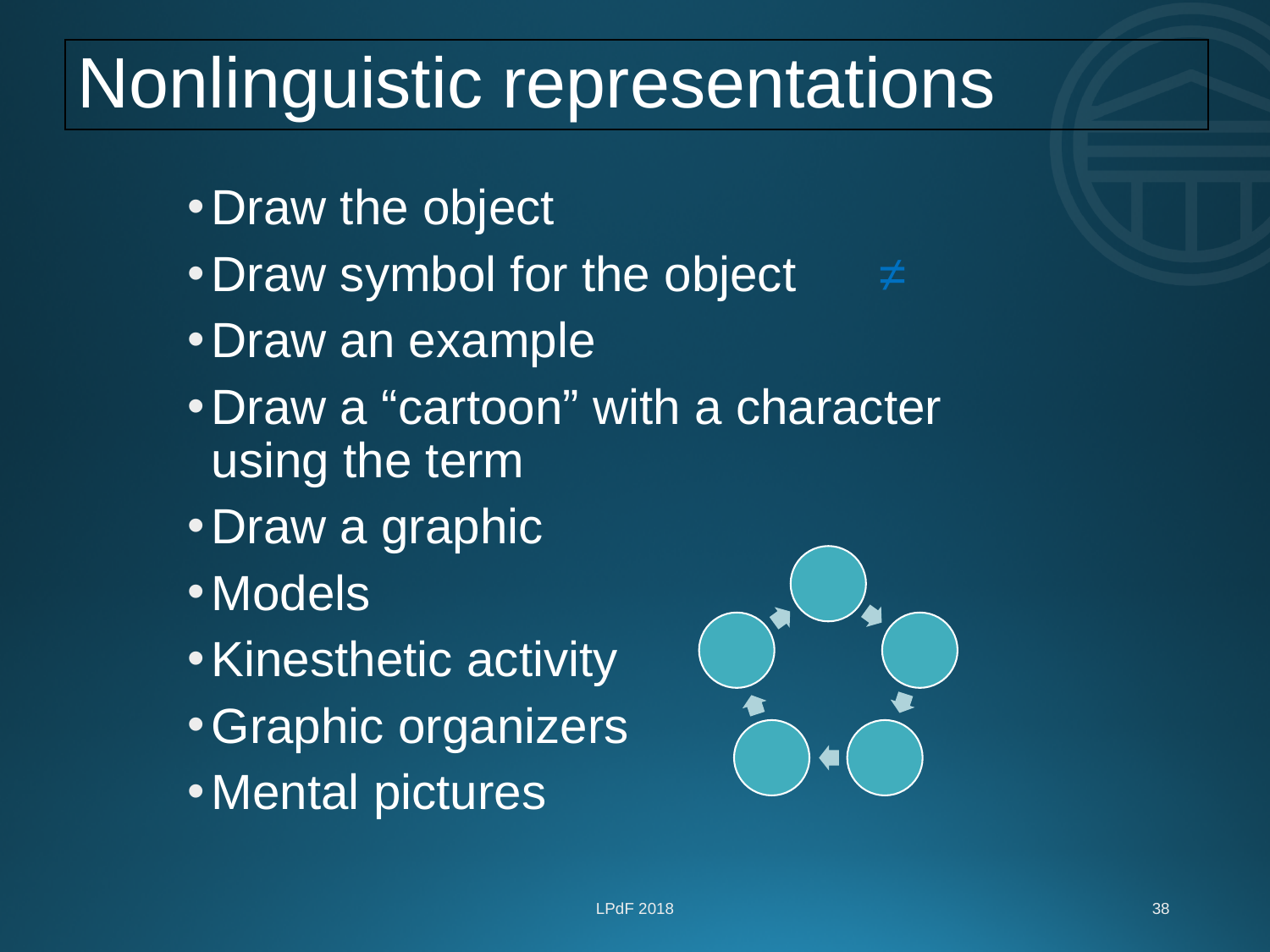

# Nonlinguistic representations
Draw the object
Draw symbol for the object      ≠
Draw an example
Draw a “cartoon” with a character using the term
Draw a graphic
Models
Kinesthetic activity
Graphic organizers
Mental pictures

LPdF 2018
38